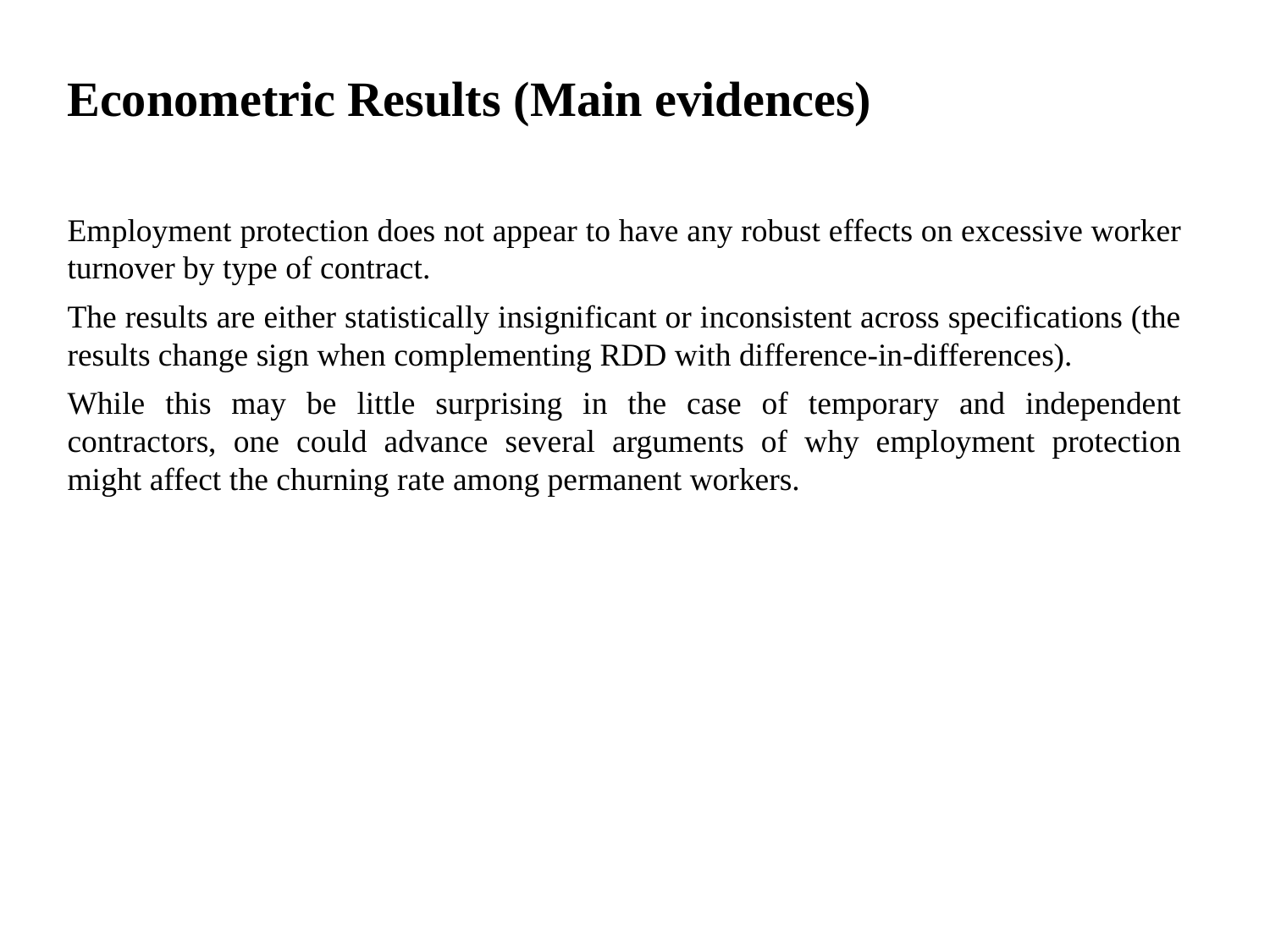

Econometric Results (Main evidences)
Employment protection does not appear to have any robust effects on excessive worker turnover by type of contract.
The results are either statistically insignificant or inconsistent across specifications (the results change sign when complementing RDD with difference-in-differences).
While this may be little surprising in the case of temporary and independent contractors, one could advance several arguments of why employment protection might affect the churning rate among permanent workers.